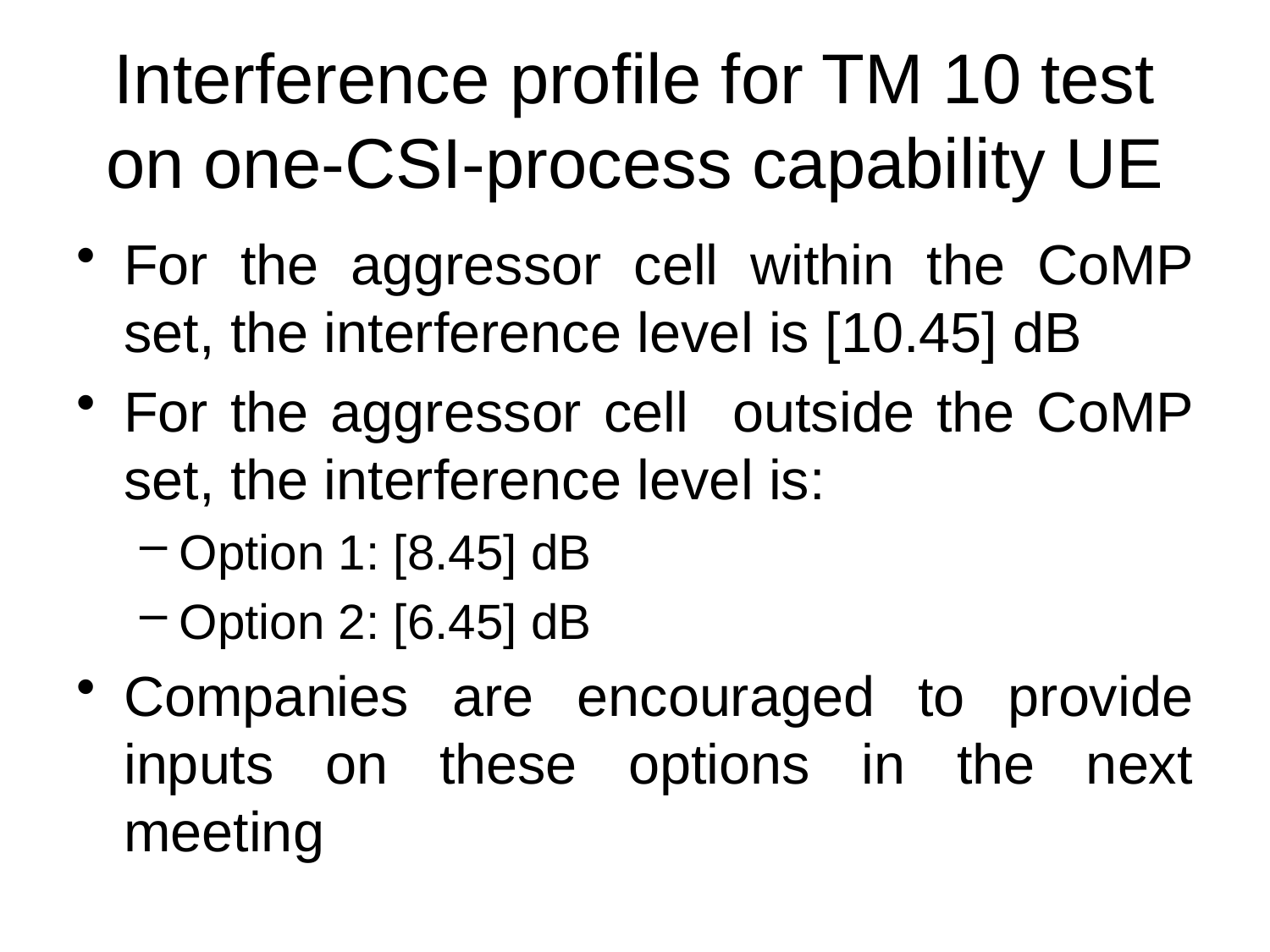

# Interference profile for TM 10 test on one-CSI-process capability UE
For the aggressor cell within the CoMP set, the interference level is [10.45] dB
For the aggressor cell  outside the CoMP set, the interference level is:
Option 1: [8.45] dB
Option 2: [6.45] dB
Companies are encouraged to provide inputs on these options in the next meeting